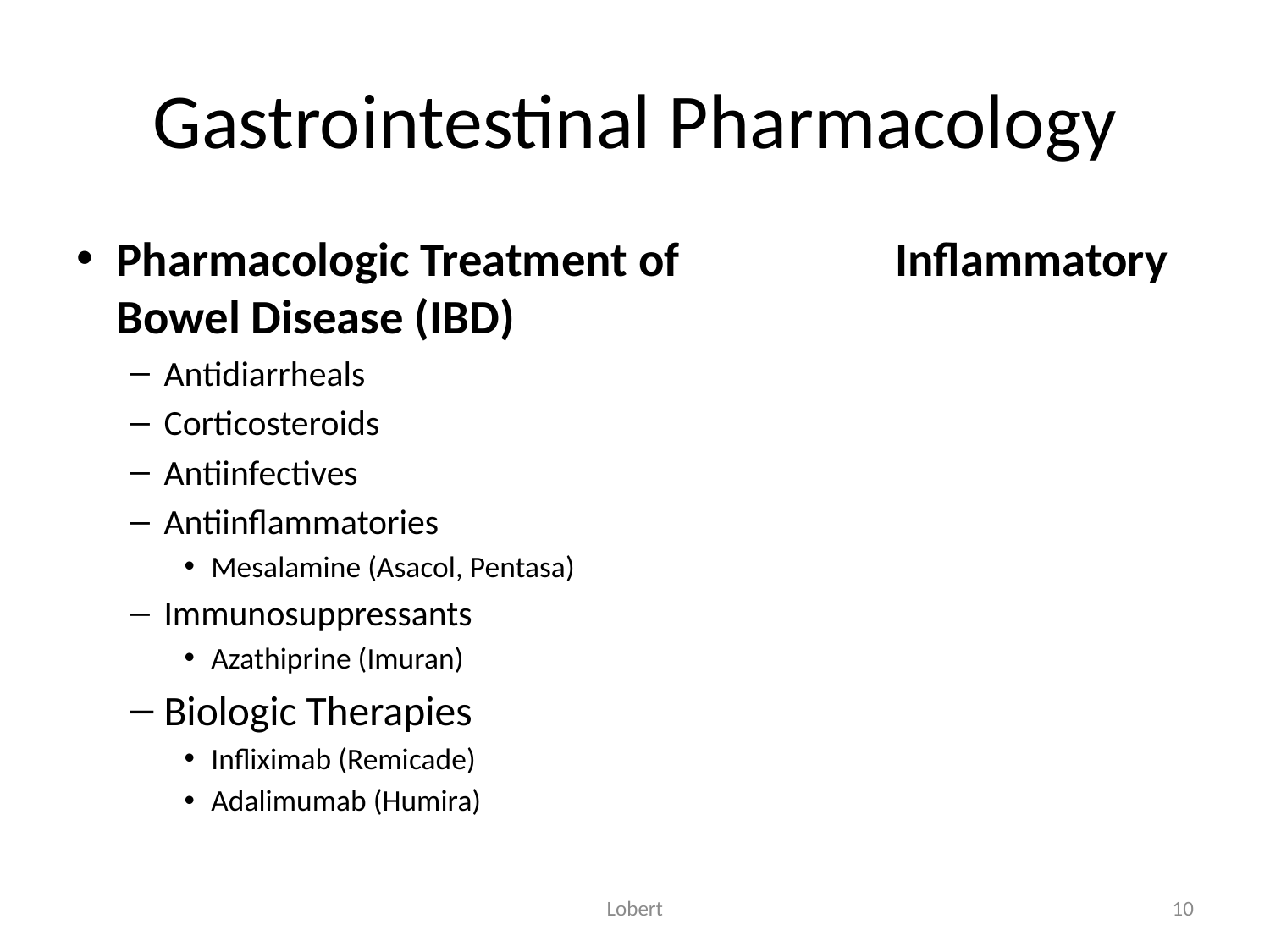

# Gastrointestinal Pharmacology
Pharmacologic Treatment of                    Inflammatory Bowel Disease (IBD)
Antidiarrheals
Corticosteroids
Antiinfectives
Antiinflammatories
Mesalamine (Asacol, Pentasa)
Immunosuppressants
Azathiprine (Imuran)
Biologic Therapies
Infliximab (Remicade)
Adalimumab (Humira)

Lobert
10